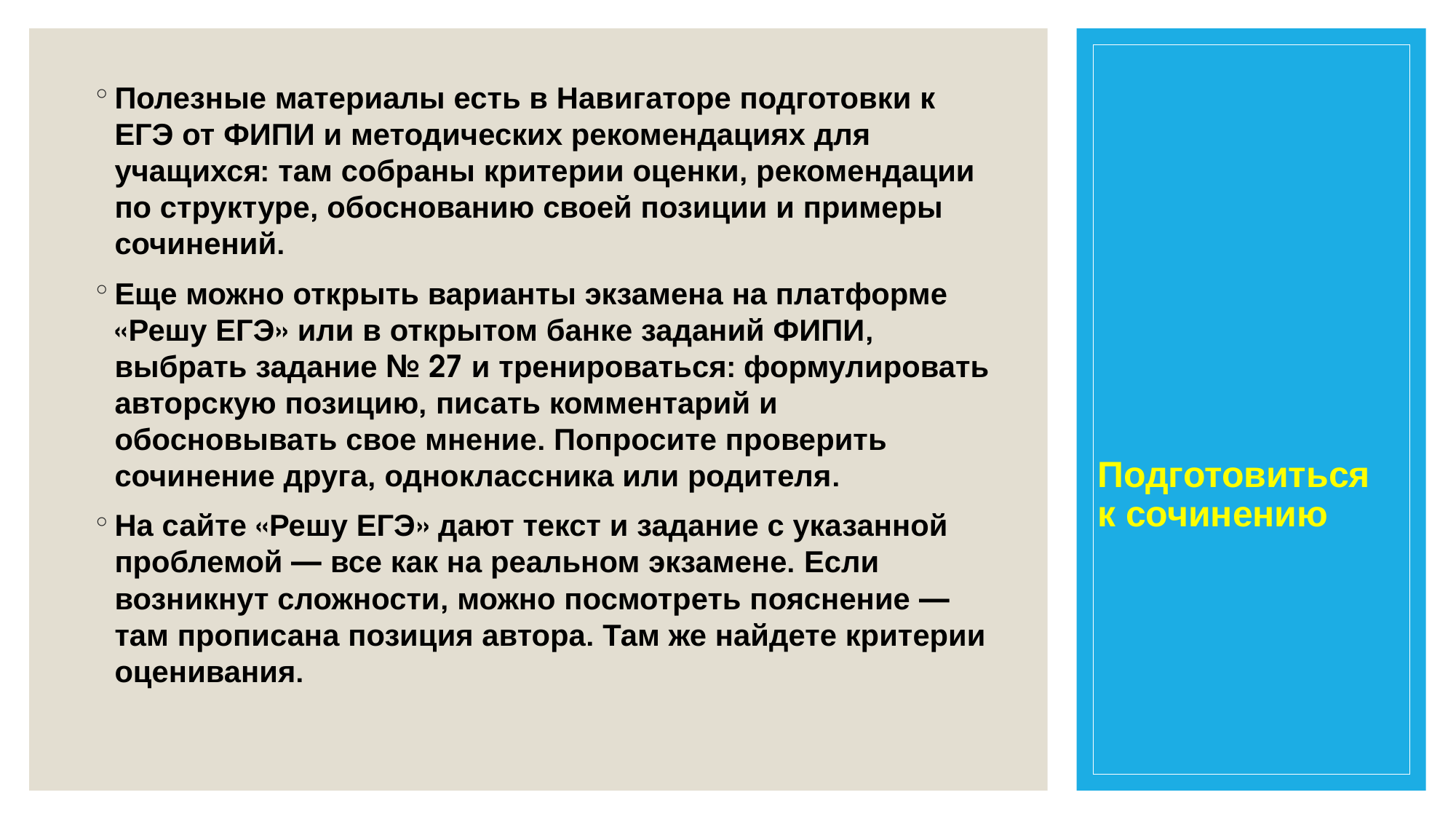

# Подготовиться к сочинению
Полезные материалы есть в Навигаторе подготовки к ЕГЭ от ФИПИ и методических рекомендациях для учащихся: там собраны критерии оценки, рекомендации по структуре, обоснованию своей позиции и примеры сочинений.
Еще можно открыть варианты экзамена на платформе «Решу ЕГЭ» или в открытом банке заданий ФИПИ, выбрать задание № 27 и тренироваться: формулировать авторскую позицию, писать комментарий и обосновывать свое мнение. Попросите проверить сочинение друга, одноклассника или родителя.
На сайте «Решу ЕГЭ» дают текст и задание с указанной проблемой — все как на реальном экзамене. Если возникнут сложности, можно посмотреть пояснение — там прописана позиция автора. Там же найдете критерии оценивания.